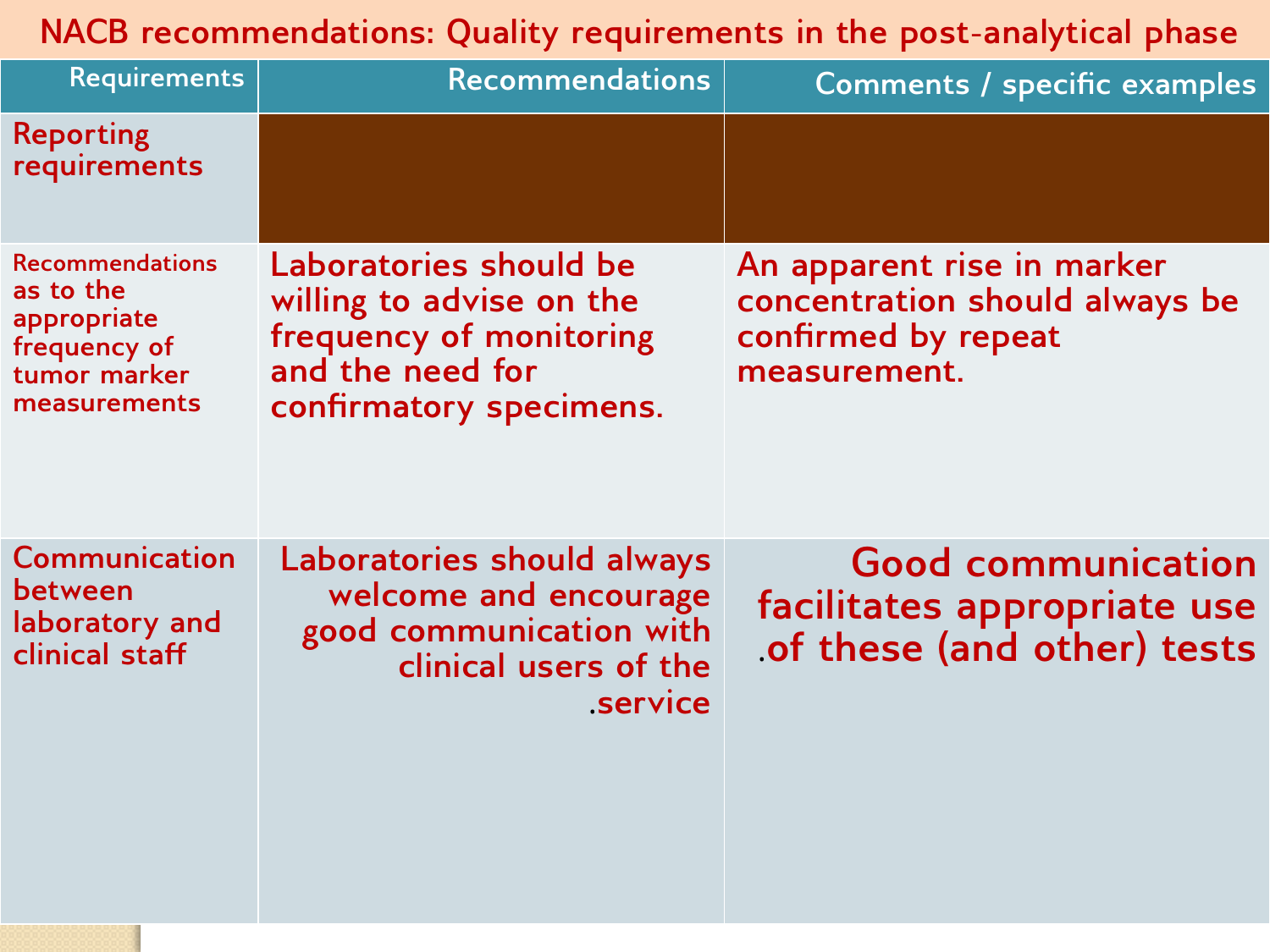

# NACB recommendations: Quality requirements in the post-analytical phase
| Requirements | Recommendations | Comments / specific examples |
| --- | --- | --- |
| Reporting requirements |  |  |
| Recommendations as to the appropriate frequency of tumor marker measurements | Laboratories should be willing to advise on the frequency of monitoring and the need for confirmatory specimens. | An apparent rise in marker concentration should always be confirmed by repeat measurement. |
| Communication between laboratory and clinical staff | Laboratories should always welcome and encourage good communication with clinical users of the service. | Good communication facilitates appropriate use of these (and other) tests. |